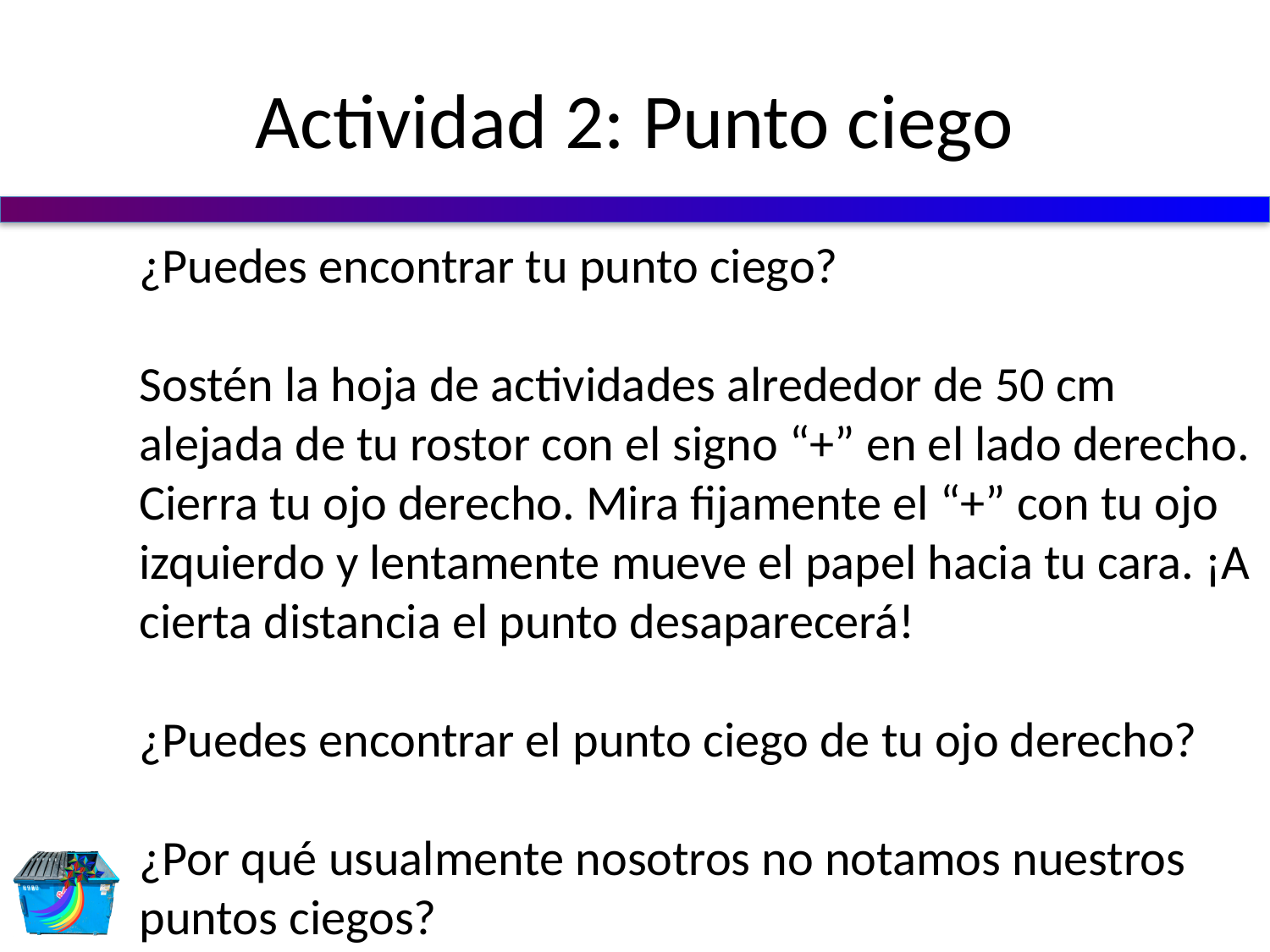

# Actividad 2: Punto ciego
¿Puedes encontrar tu punto ciego?

Sostén la hoja de actividades alrededor de 50 cm alejada de tu rostor con el signo “+” en el lado derecho. Cierra tu ojo derecho. Mira fijamente el “+” con tu ojo izquierdo y lentamente mueve el papel hacia tu cara. ¡A cierta distancia el punto desaparecerá!

¿Puedes encontrar el punto ciego de tu ojo derecho?

¿Por qué usualmente nosotros no notamos nuestros puntos ciegos?